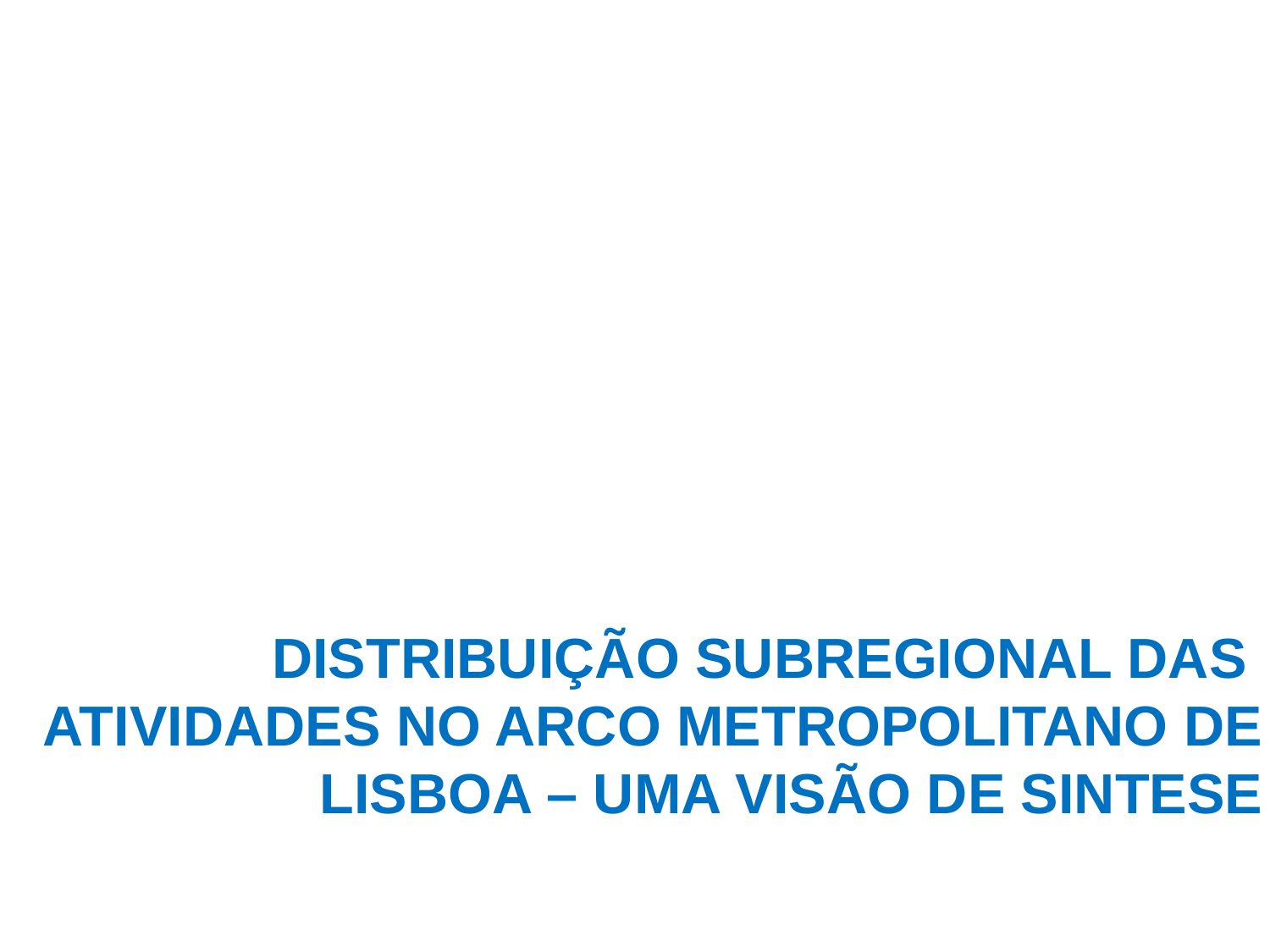

#
DISTRIBUIÇÃO SUBREGIONAL DAS
ATIVIDADES NO ARCO METROPOLITANO DE
 LISBOA – UMA VISÃO DE SINTESE